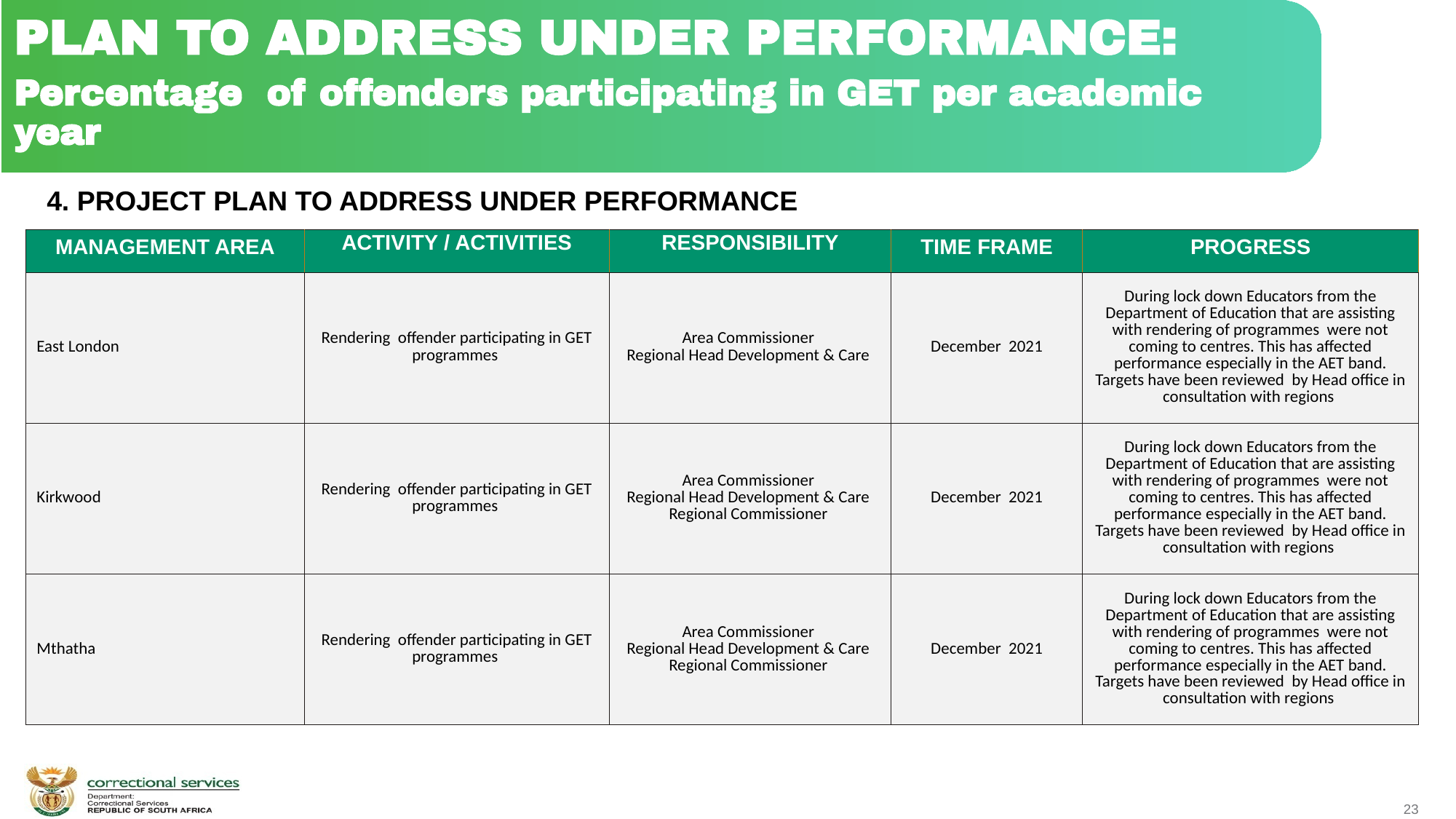

PLAN TO ADDRESS UNDER PERFORMANCE:
Percentage  of offenders participating in GET per academic year

     4. PROJECT PLAN TO ADDRESS UNDER PERFORMANCE
| MANAGEMENT AREA | ACTIVITY / ACTIVITIES | RESPONSIBILITY | TIME FRAME | PROGRESS |
| --- | --- | --- | --- | --- |
| East London | Rendering offender participating in GET programmes | Area Commissioner Regional Head Development & Care | December 2021 | During lock down Educators from the Department of Education that are assisting with rendering of programmes were not coming to centres. This has affected performance especially in the AET band. Targets have been reviewed by Head office in consultation with regions |
| Kirkwood | Rendering offender participating in GET programmes | Area Commissioner Regional Head Development & Care Regional Commissioner | December 2021 | During lock down Educators from the Department of Education that are assisting with rendering of programmes were not coming to centres. This has affected performance especially in the AET band. Targets have been reviewed by Head office in consultation with regions |
| Mthatha | Rendering offender participating in GET programmes | Area Commissioner Regional Head Development & Care Regional Commissioner | December 2021 | During lock down Educators from the Department of Education that are assisting with rendering of programmes were not coming to centres. This has affected performance especially in the AET band. Targets have been reviewed by Head office in consultation with regions |